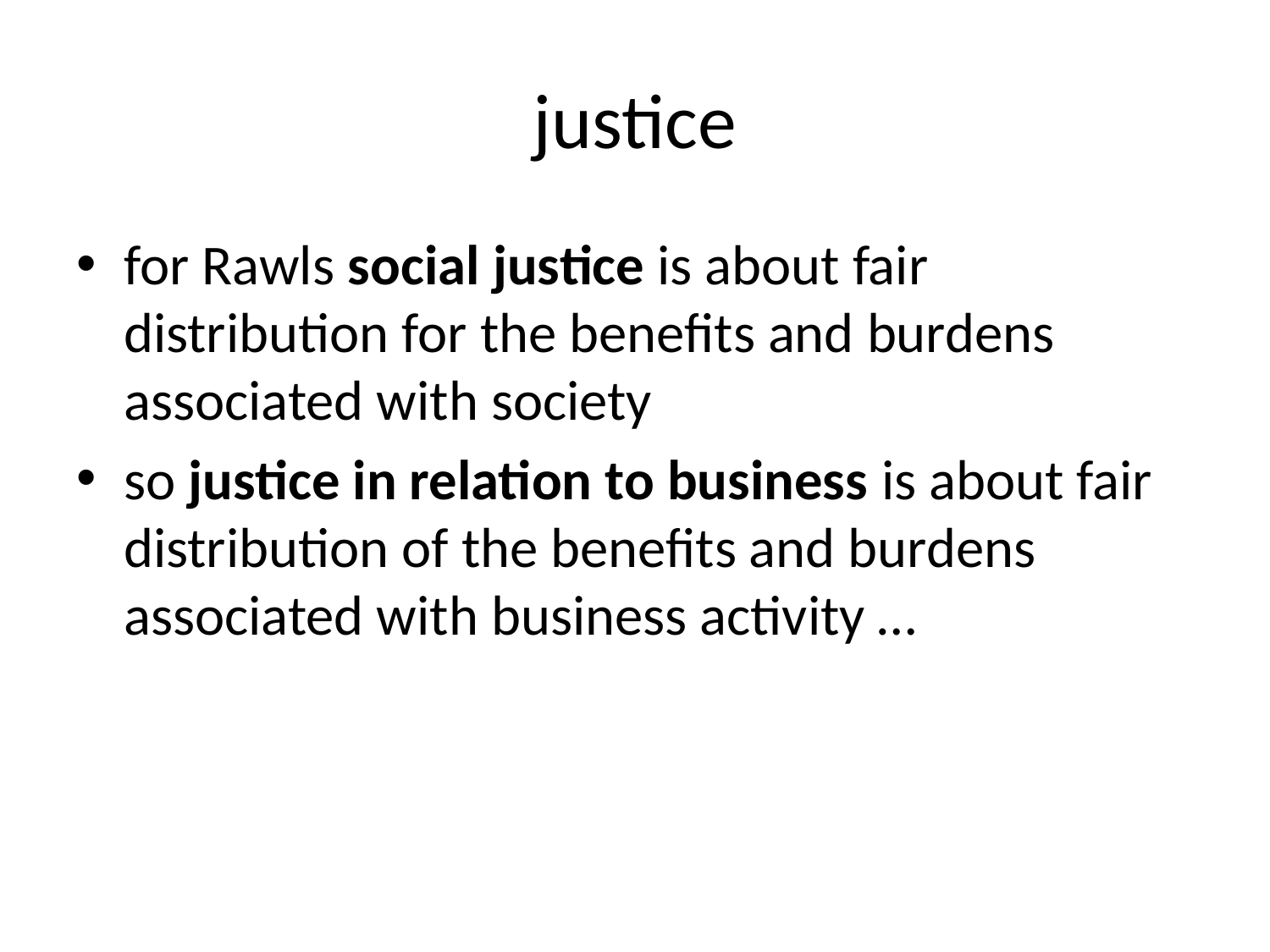

# justice
for Rawls social justice is about fair distribution for the benefits and burdens associated with society
so justice in relation to business is about fair distribution of the benefits and burdens associated with business activity …